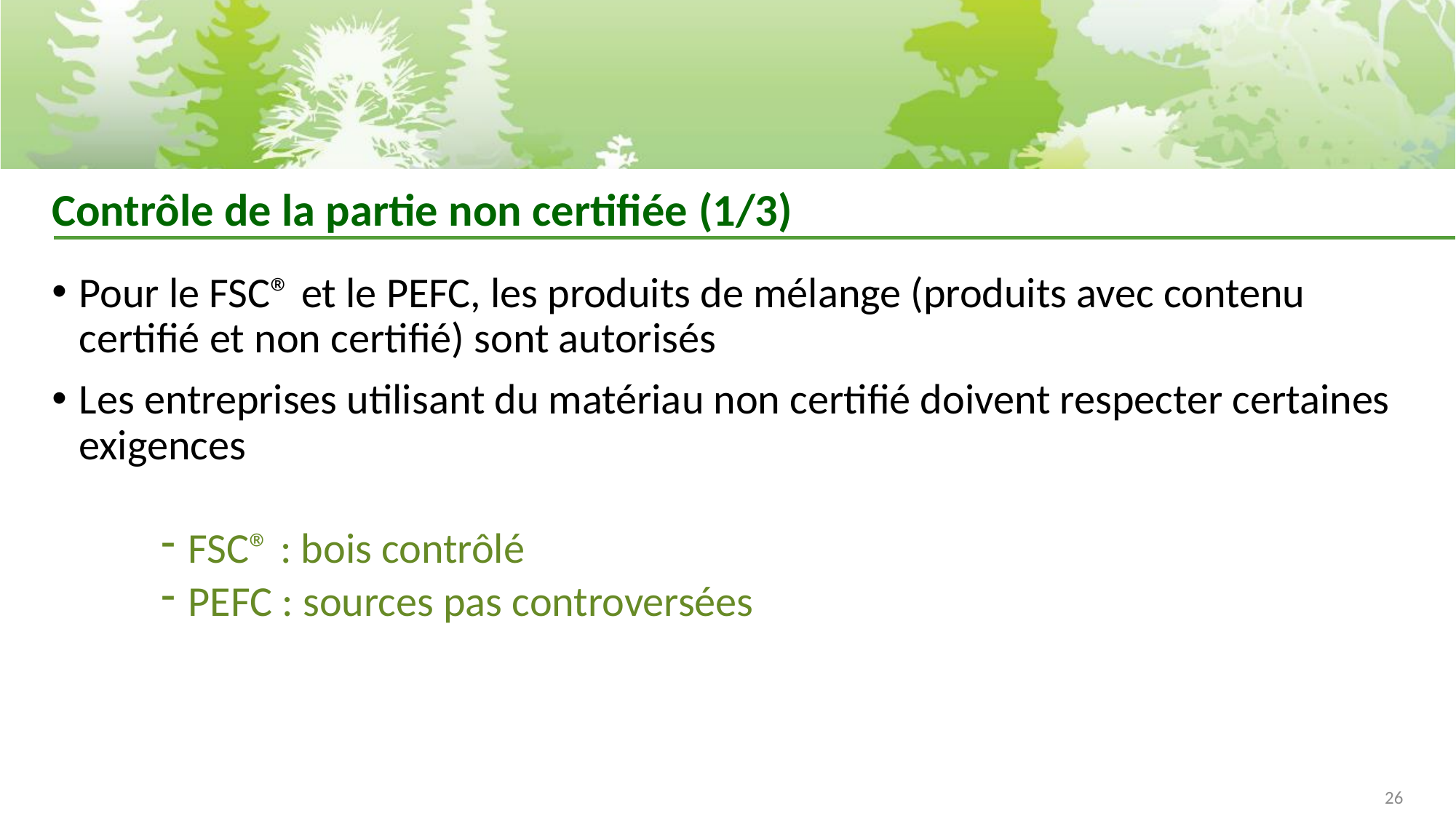

# Contrôle de la partie non certifiée (1/3)
Pour le FSC® et le PEFC, les produits de mélange (produits avec contenu certifié et non certifié) sont autorisés
Les entreprises utilisant du matériau non certifié doivent respecter certaines exigences

FSC® : bois contrôlé
PEFC : sources pas controversées
26